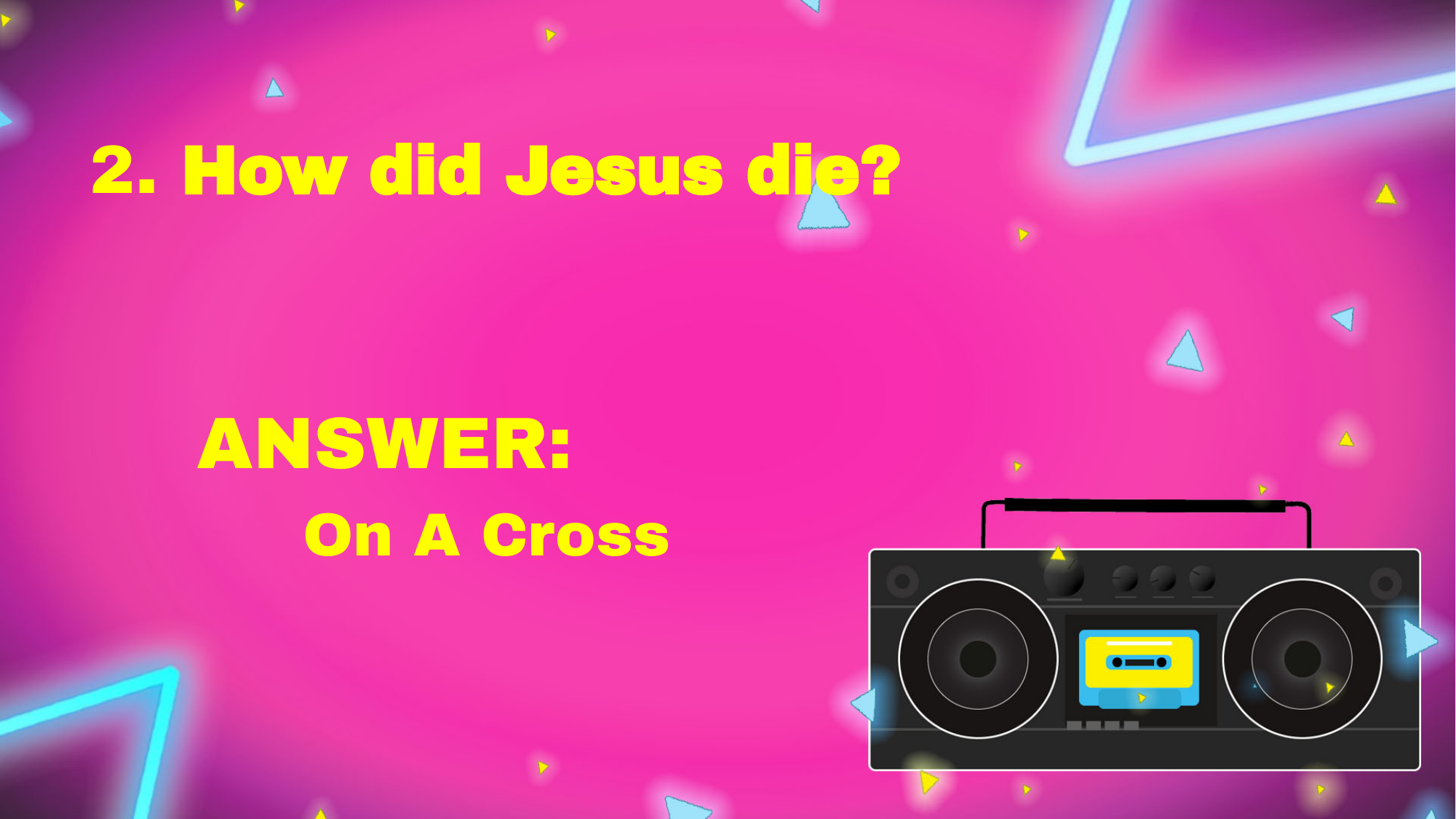

2. How did Jesus die?
ANSWER:
On A Cross